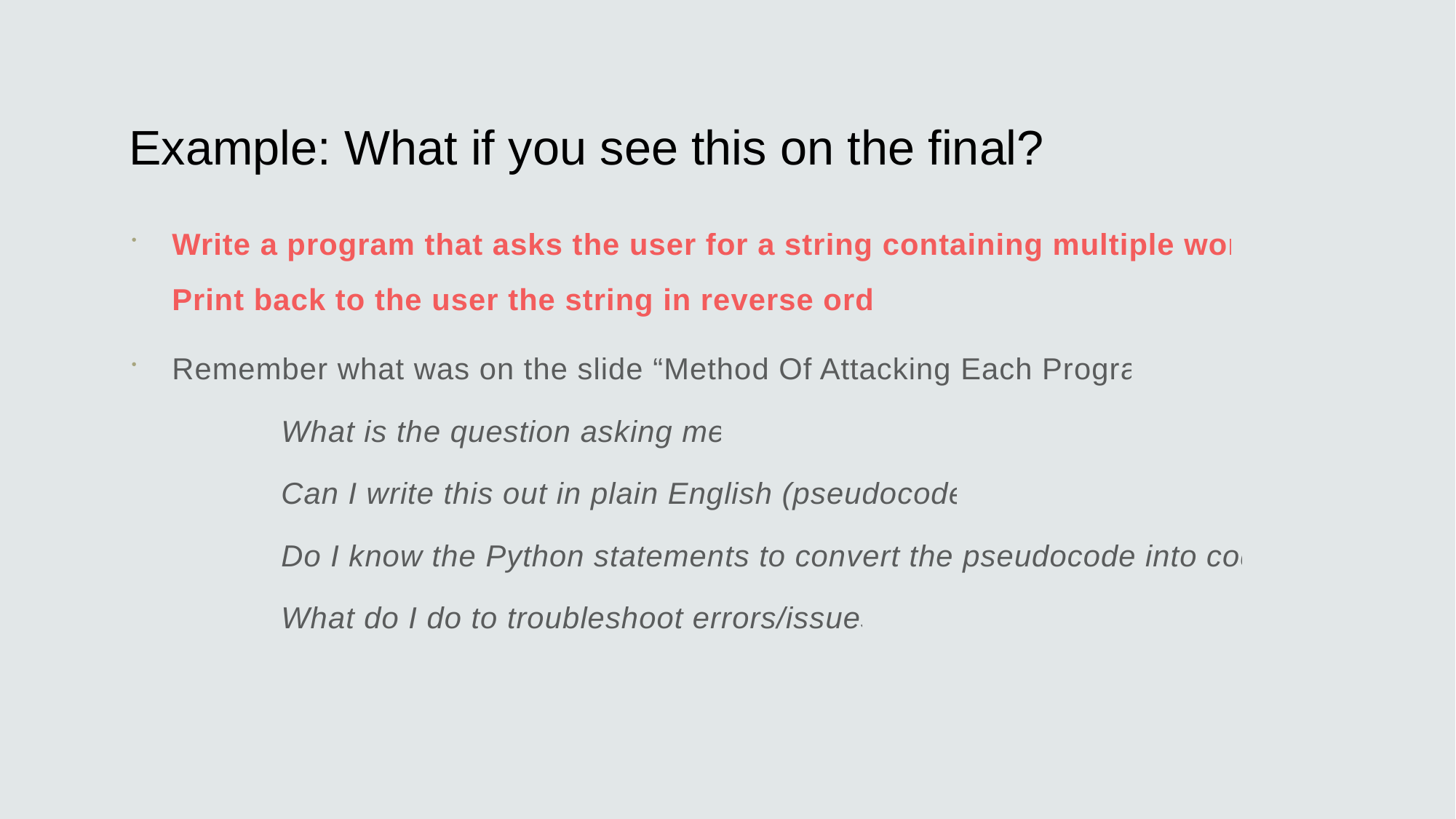

# Example: What if you see this on the final?
Write a program that asks the user for a string containing multiple words. Print back to the user the string in reverse order.
Remember what was on the slide “Method Of Attacking Each Program”:
	What is the question asking me?
	Can I write this out in plain English (pseudocode)?
	Do I know the Python statements to convert the pseudocode into code?
	What do I do to troubleshoot errors/issues?